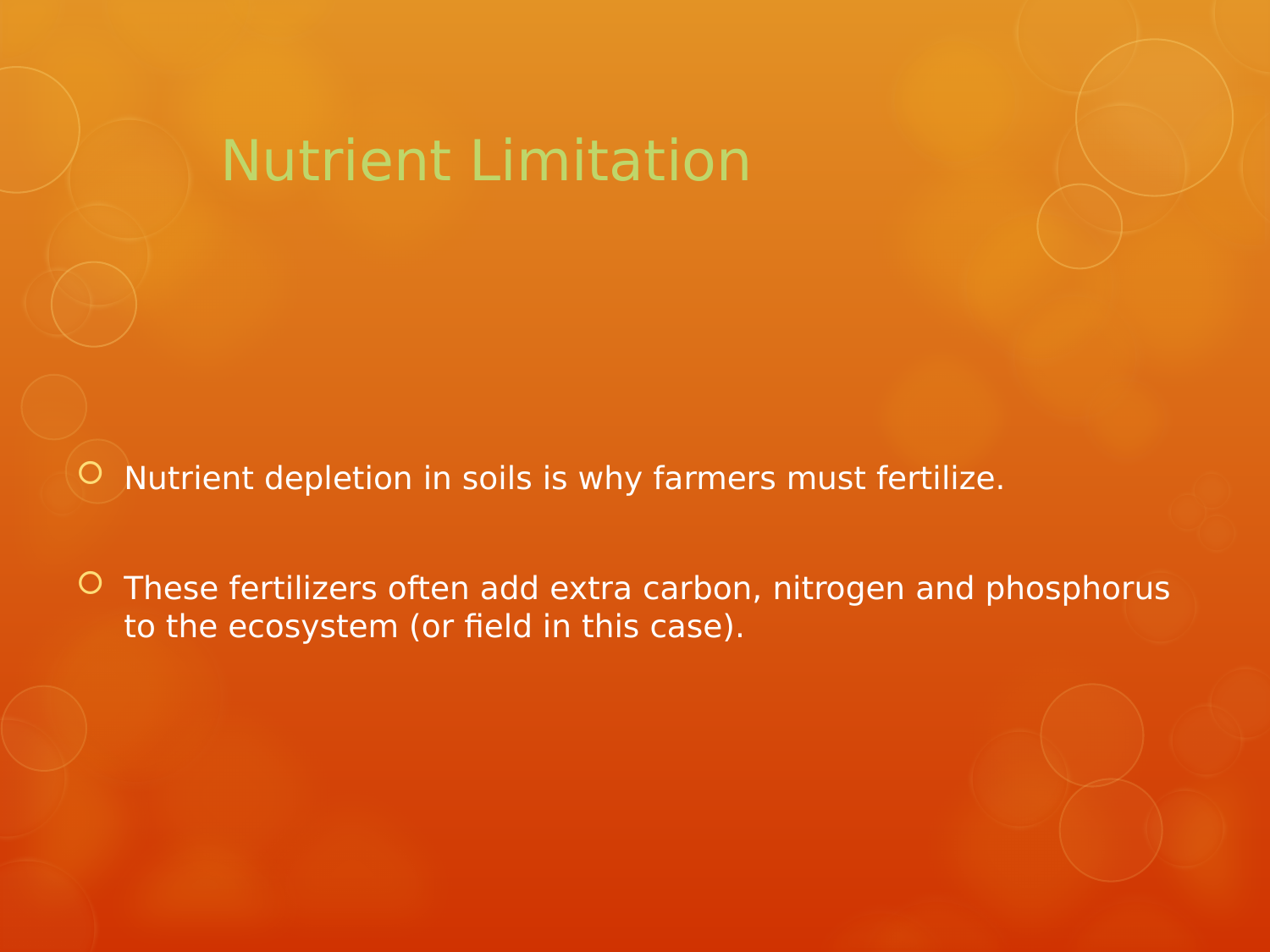

# Nutrient Limitation
Nutrient depletion in soils is why farmers must fertilize.

These fertilizers often add extra carbon, nitrogen and phosphorus to the ecosystem (or field in this case).